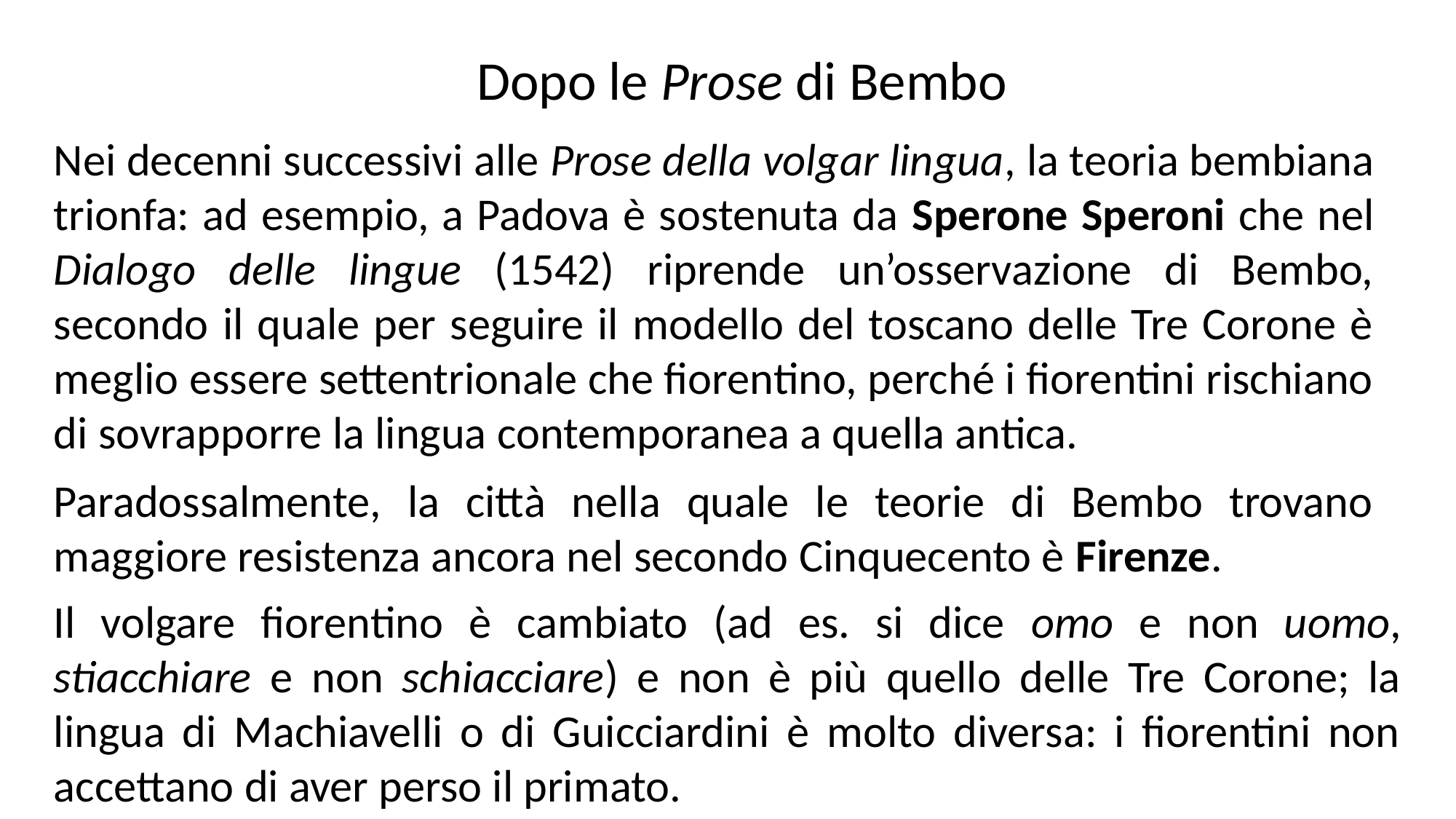

Dopo le Prose di Bembo
Nei decenni successivi alle Prose della volgar lingua, la teoria bembiana trionfa: ad esempio, a Padova è sostenuta da Sperone Speroni che nel Dialogo delle lingue (1542) riprende un’osservazione di Bembo, secondo il quale per seguire il modello del toscano delle Tre Corone è meglio essere settentrionale che fiorentino, perché i fiorentini rischiano di sovrapporre la lingua contemporanea a quella antica.
Paradossalmente, la città nella quale le teorie di Bembo trovano maggiore resistenza ancora nel secondo Cinquecento è Firenze.
Il volgare fiorentino è cambiato (ad es. si dice omo e non uomo, stiacchiare e non schiacciare) e non è più quello delle Tre Corone; la lingua di Machiavelli o di Guicciardini è molto diversa: i fiorentini non accettano di aver perso il primato.